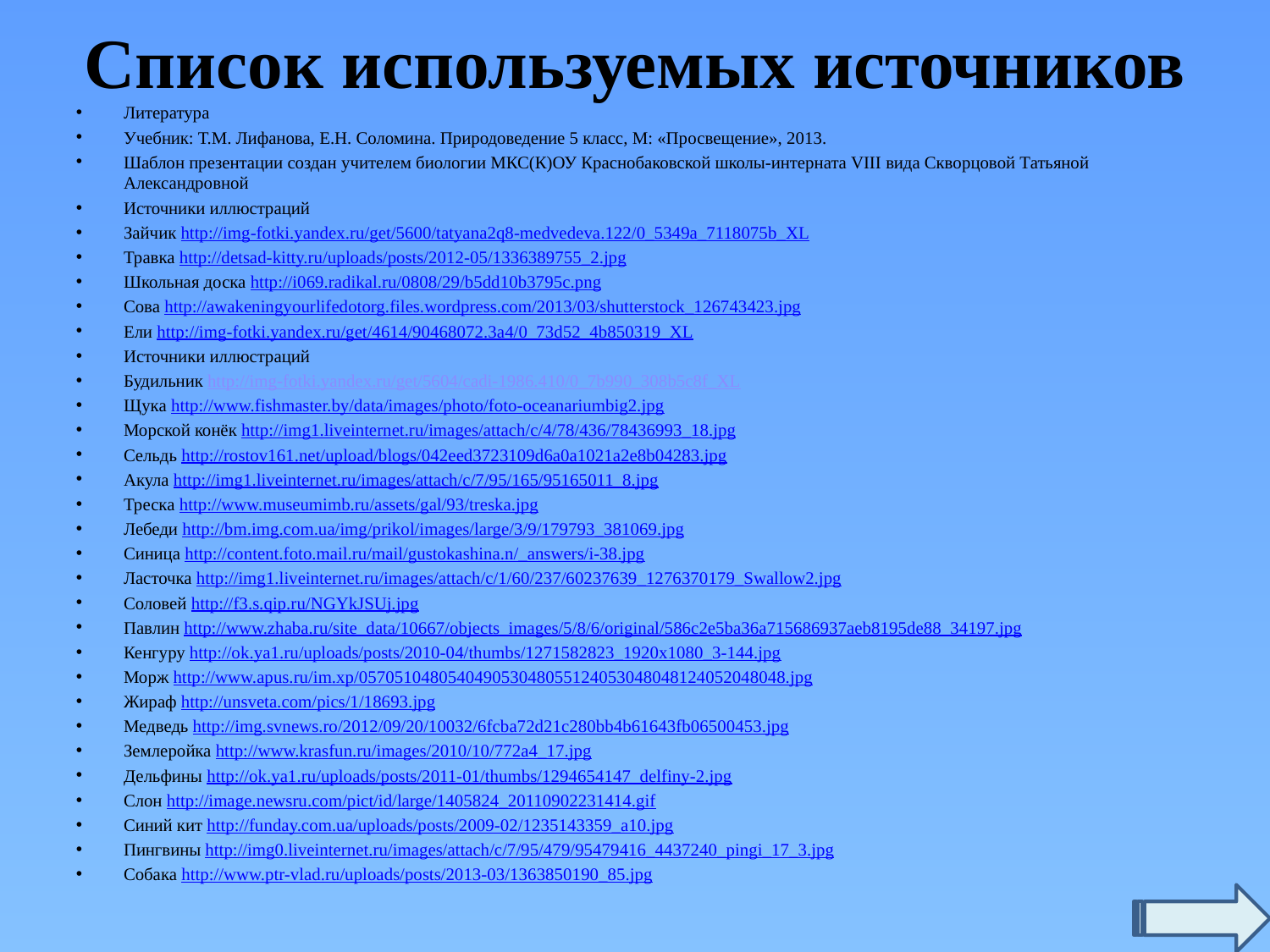

# Список используемых источников
Литература
Учебник: Т.М. Лифанова, Е.Н. Соломина. Природоведение 5 класс, М: «Просвещение», 2013.
Шаблон презентации создан учителем биологии МКС(К)ОУ Краснобаковской школы-интерната VIII вида Скворцовой Татьяной Александровной
Источники иллюстраций
Зайчик http://img-fotki.yandex.ru/get/5600/tatyana2q8-medvedeva.122/0_5349a_7118075b_XL
Травка http://detsad-kitty.ru/uploads/posts/2012-05/1336389755_2.jpg
Школьная доска http://i069.radikal.ru/0808/29/b5dd10b3795c.png
Сова http://awakeningyourlifedotorg.files.wordpress.com/2013/03/shutterstock_126743423.jpg
Ели http://img-fotki.yandex.ru/get/4614/90468072.3a4/0_73d52_4b850319_XL
Источники иллюстраций
Будильник http://img-fotki.yandex.ru/get/5604/cadi-1986.410/0_7b990_308b5c8f_XL
Щука http://www.fishmaster.by/data/images/photo/foto-oceanariumbig2.jpg
Морской конёк http://img1.liveinternet.ru/images/attach/c/4/78/436/78436993_18.jpg
Сельдь http://rostov161.net/upload/blogs/042eed3723109d6a0a1021a2e8b04283.jpg
Акула http://img1.liveinternet.ru/images/attach/c/7/95/165/95165011_8.jpg
Треска http://www.museumimb.ru/assets/gal/93/treska.jpg
Лебеди http://bm.img.com.ua/img/prikol/images/large/3/9/179793_381069.jpg
Синица http://content.foto.mail.ru/mail/gustokashina.n/_answers/i-38.jpg
Ласточка http://img1.liveinternet.ru/images/attach/c/1/60/237/60237639_1276370179_Swallow2.jpg
Соловей http://f3.s.qip.ru/NGYkJSUj.jpg
Павлин http://www.zhaba.ru/site_data/10667/objects_images/5/8/6/original/586c2e5ba36a715686937aeb8195de88_34197.jpg
Кенгуру http://ok.ya1.ru/uploads/posts/2010-04/thumbs/1271582823_1920x1080_3-144.jpg
Морж http://www.apus.ru/im.xp/057051048054049053048055124053048048124052048048.jpg
Жираф http://unsveta.com/pics/1/18693.jpg
Медведь http://img.svnews.ro/2012/09/20/10032/6fcba72d21c280bb4b61643fb06500453.jpg
Землеройка http://www.krasfun.ru/images/2010/10/772a4_17.jpg
Дельфины http://ok.ya1.ru/uploads/posts/2011-01/thumbs/1294654147_delfiny-2.jpg
Слон http://image.newsru.com/pict/id/large/1405824_20110902231414.gif
Синий кит http://funday.com.ua/uploads/posts/2009-02/1235143359_a10.jpg
Пингвины http://img0.liveinternet.ru/images/attach/c/7/95/479/95479416_4437240_pingi_17_3.jpg
Собака http://www.ptr-vlad.ru/uploads/posts/2013-03/1363850190_85.jpg